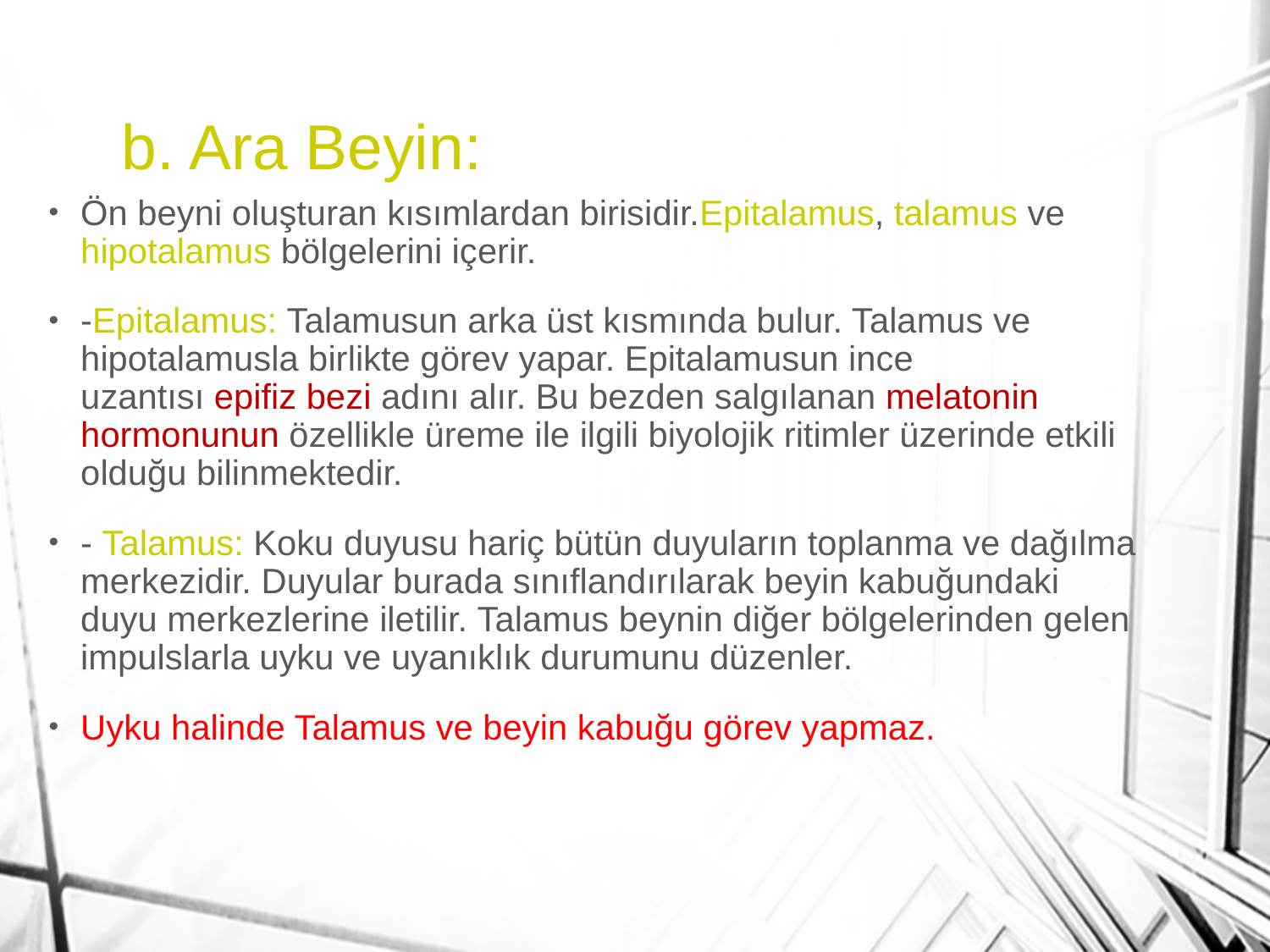

# b. Ara Beyin:
Ön beyni oluşturan kısımlardan birisidir.Epitalamus, talamus ve hipotalamus bölgelerini içerir.
-Epitalamus: Talamusun arka üst kısmında bulur. Talamus ve hipotalamusla birlikte görev yapar. Epitalamusun ince uzantısı epifiz bezi adını alır. Bu bezden salgılanan melatonin hormonunun özellikle üreme ile ilgili biyolojik ritimler üzerinde etkili olduğu bilinmektedir.
- Talamus: Koku duyusu hariç bütün duyuların toplanma ve dağılma merkezidir. Duyular burada sınıflandırılarak beyin kabuğundaki duyu merkezlerine iletilir. Talamus beynin diğer bölgelerinden gelen impulslarla uyku ve uyanıklık durumunu düzenler.
Uyku halinde Talamus ve beyin kabuğu görev yapmaz.